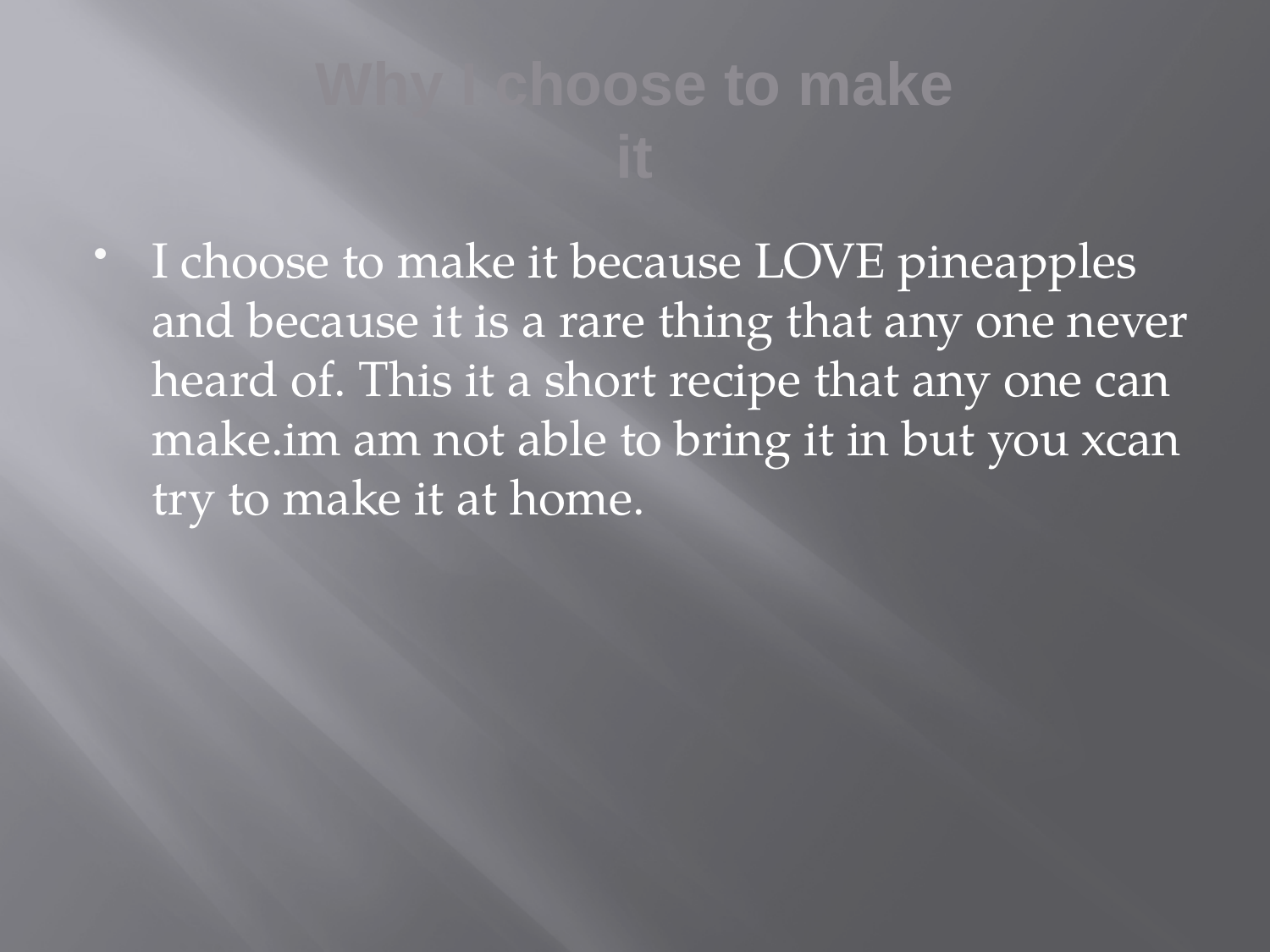

# Why I choose to make it
I choose to make it because LOVE pineapples and because it is a rare thing that any one never heard of. This it a short recipe that any one can make.im am not able to bring it in but you xcan try to make it at home.